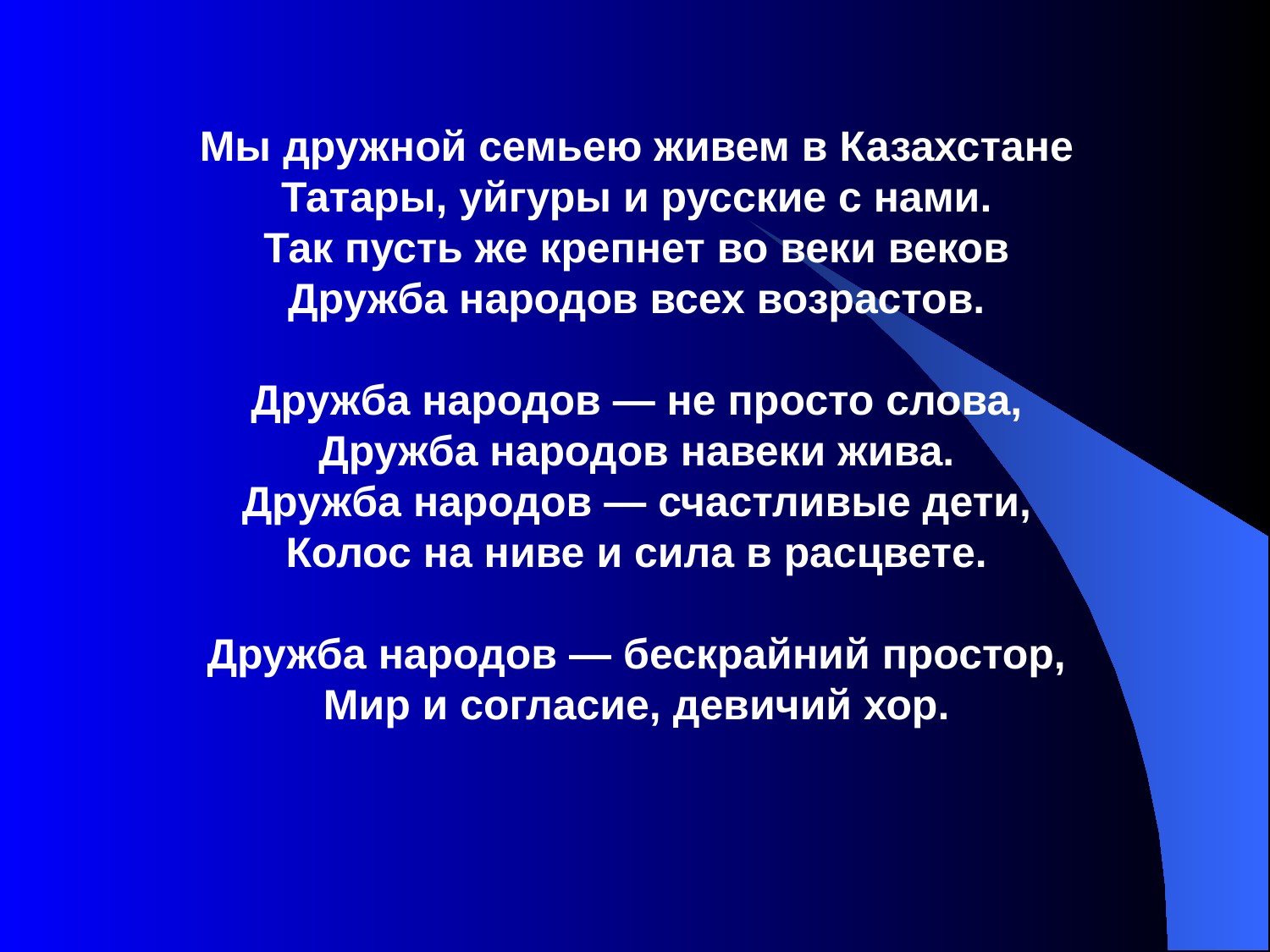

Мы дружной семьею живем в Казахстане
Татары, уйгуры и русские с нами.
Так пусть же крепнет во веки веков
Дружба народов всех возрастов.

Дружба народов — не просто слова,
Дружба народов навеки жива.
Дружба народов — счастливые дети,
Колос на ниве и сила в расцвете.

Дружба народов — бескрайний простор,
Мир и согласие, девичий хор.